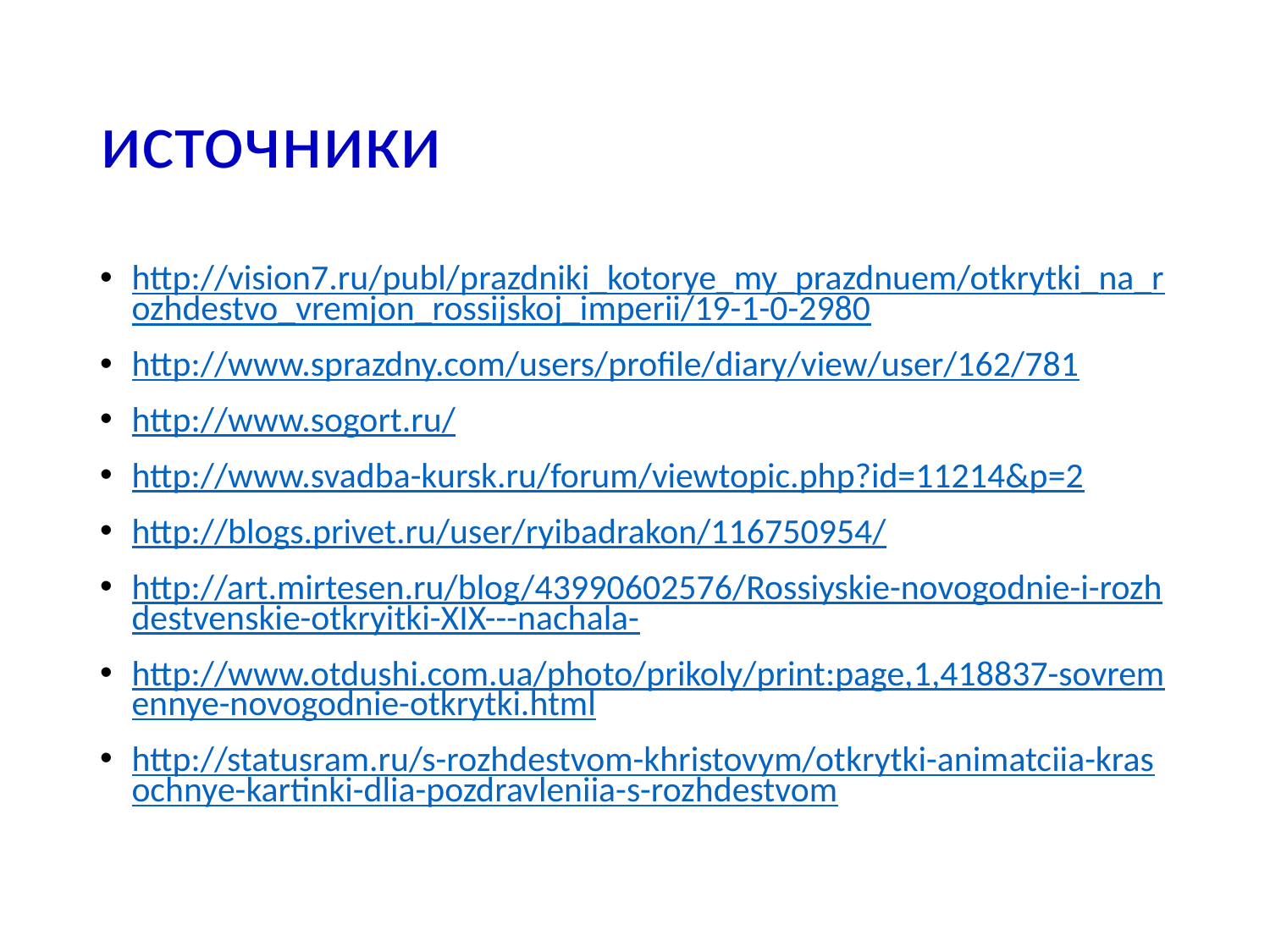

# источники
http://vision7.ru/publ/prazdniki_kotorye_my_prazdnuem/otkrytki_na_rozhdestvo_vremjon_rossijskoj_imperii/19-1-0-2980
http://www.sprazdny.com/users/profile/diary/view/user/162/781
http://www.sogort.ru/
http://www.svadba-kursk.ru/forum/viewtopic.php?id=11214&p=2
http://blogs.privet.ru/user/ryibadrakon/116750954/
http://art.mirtesen.ru/blog/43990602576/Rossiyskie-novogodnie-i-rozhdestvenskie-otkryitki-XIX---nachala-
http://www.otdushi.com.ua/photo/prikoly/print:page,1,418837-sovremennye-novogodnie-otkrytki.html
http://statusram.ru/s-rozhdestvom-khristovym/otkrytki-animatciia-krasochnye-kartinki-dlia-pozdravleniia-s-rozhdestvom